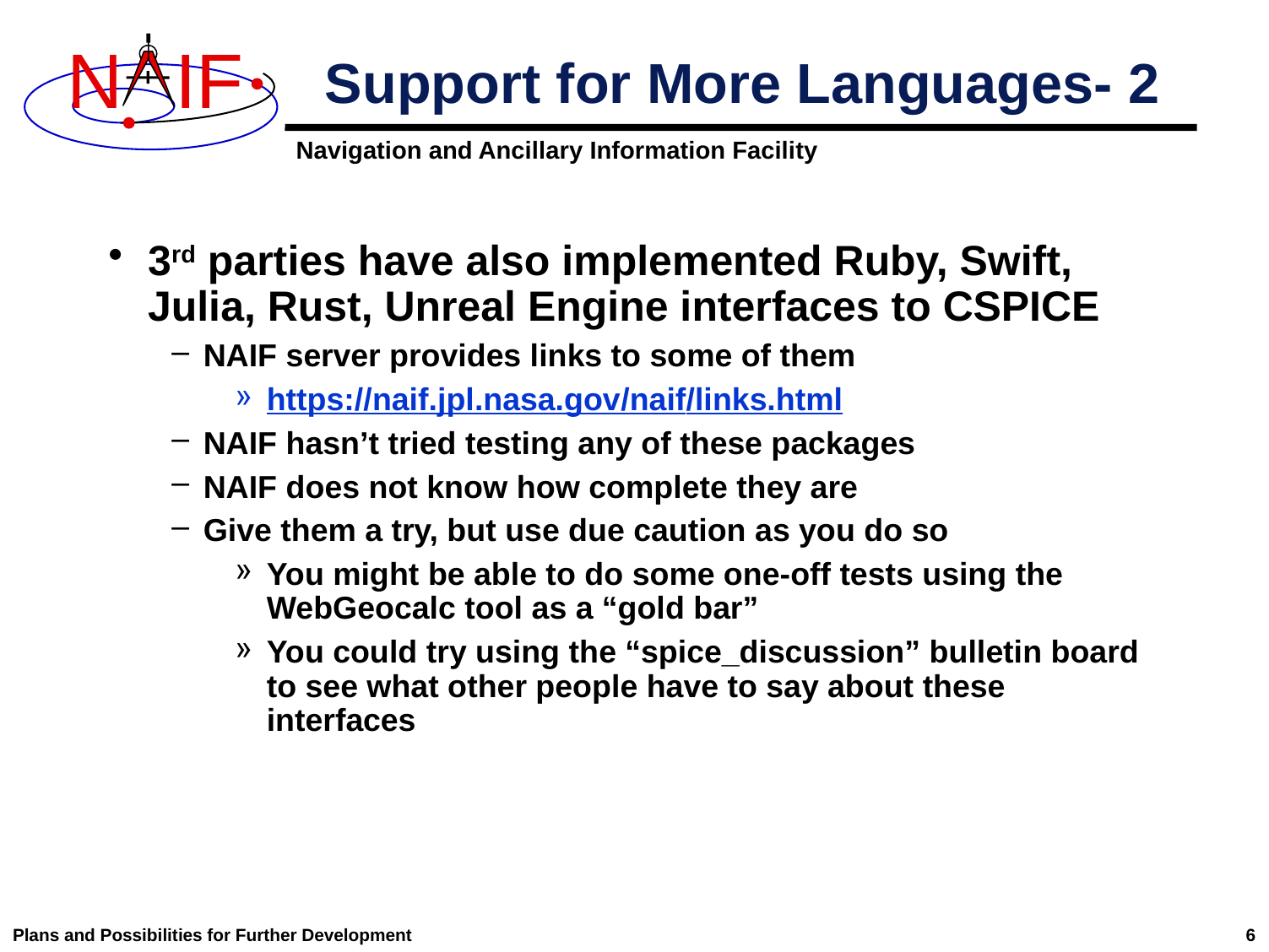

# Support for More Languages- 2
3rd parties have also implemented Ruby, Swift, Julia, Rust, Unreal Engine interfaces to CSPICE
NAIF server provides links to some of them
https://naif.jpl.nasa.gov/naif/links.html
NAIF hasn’t tried testing any of these packages
NAIF does not know how complete they are
Give them a try, but use due caution as you do so
You might be able to do some one-off tests using the WebGeocalc tool as a “gold bar”
You could try using the “spice_discussion” bulletin board to see what other people have to say about these interfaces
Plans and Possibilities for Further Development
6